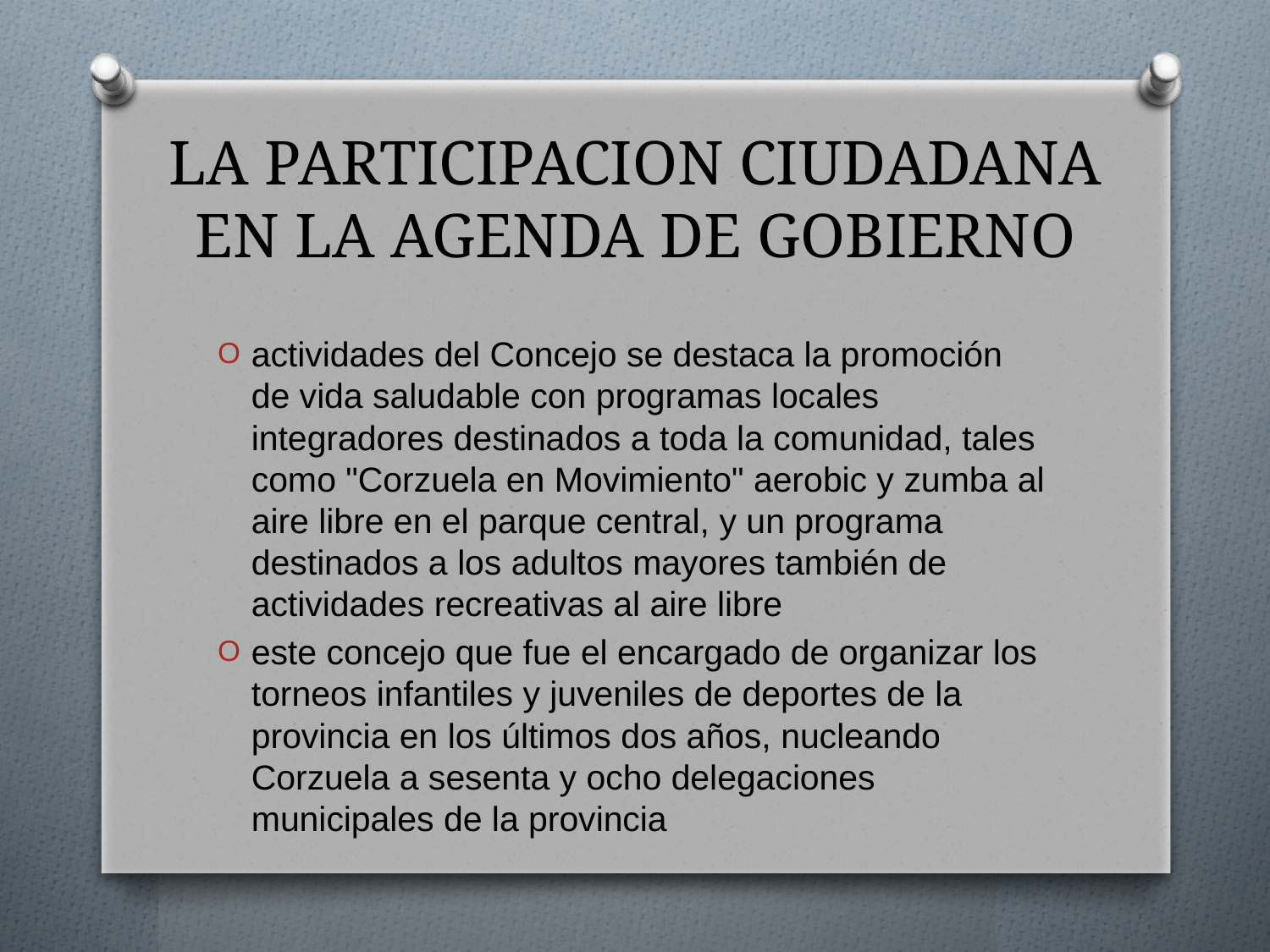

# LA PARTICIPACION CIUDADANA EN LA AGENDA DE GOBIERNO
actividades del Concejo se destaca la promoción de vida saludable con programas locales integradores destinados a toda la comunidad, tales como "Corzuela en Movimiento" aerobic y zumba al aire libre en el parque central, y un programa destinados a los adultos mayores también de actividades recreativas al aire libre
este concejo que fue el encargado de organizar los torneos infantiles y juveniles de deportes de la provincia en los últimos dos años, nucleando Corzuela a sesenta y ocho delegaciones municipales de la provincia